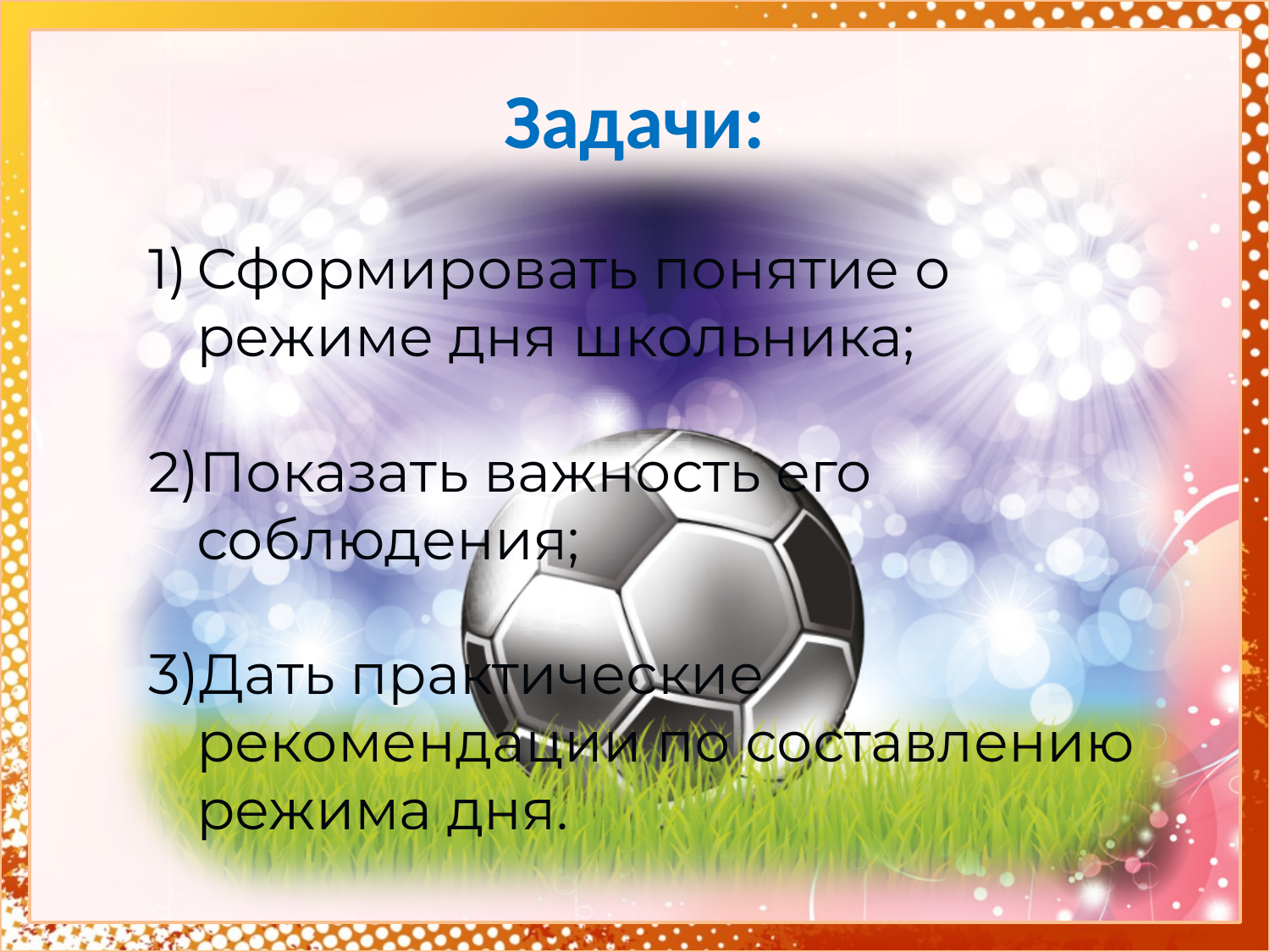

# Задачи:
Сформировать понятие о режиме дня школьника;

Показать важность его соблюдения;

Дать практические рекомендации по составлению режима дня.